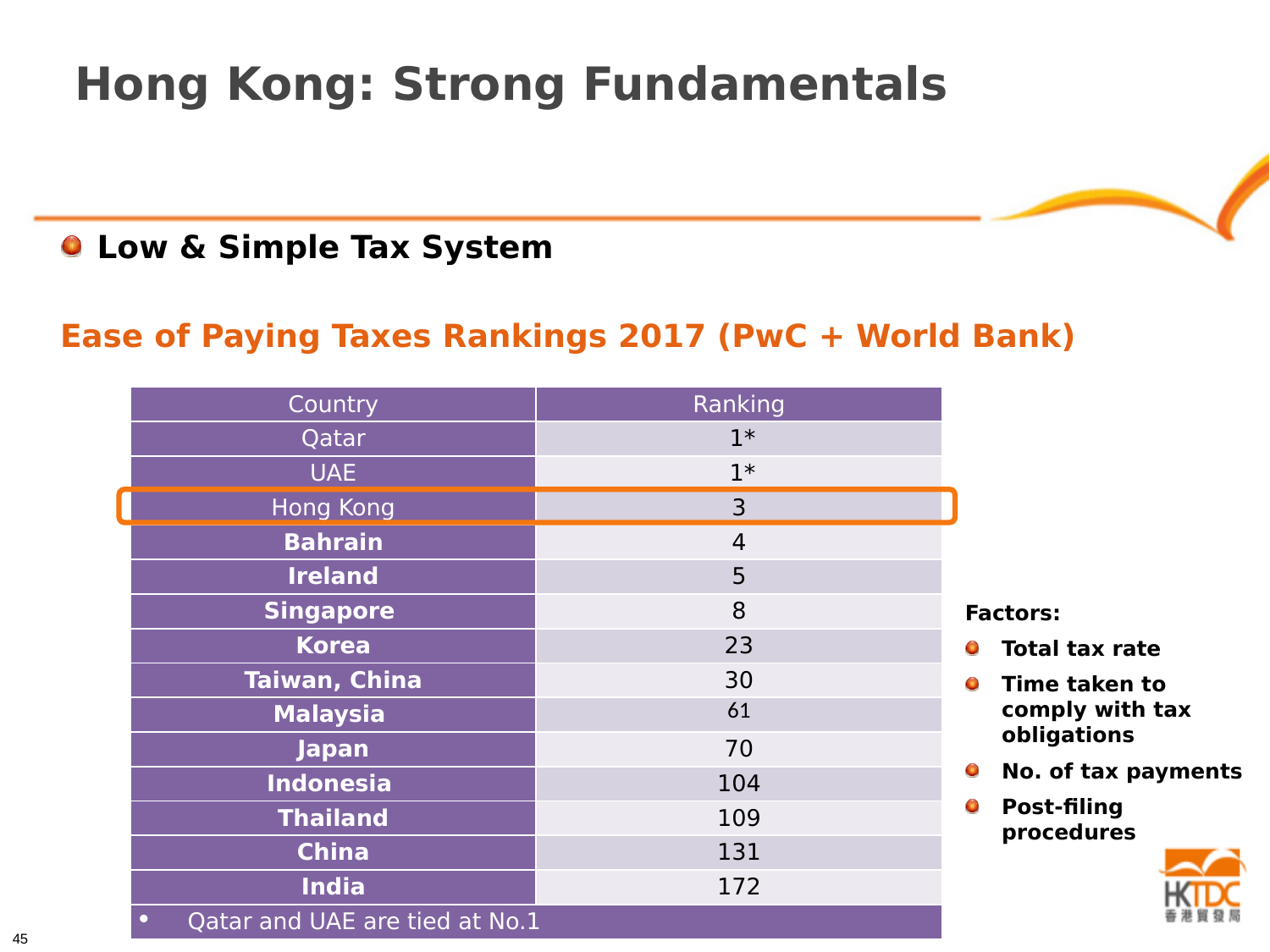

Hong Kong: Strong Fundamentals
Low & Simple Tax System

Ease of Paying Taxes Rankings 2017 (PwC + World Bank)

| Country | Ranking |
| --- | --- |
| Qatar | 1\* |
| UAE | 1\* |
| Hong Kong | 3 |
| Bahrain | 4 |
| Ireland | 5 |
| Singapore | 8 |
| Korea | 23 |
| Taiwan, China | 30 |
| Malaysia | 61 |
| Japan | 70 |
| Indonesia | 104 |
| Thailand | 109 |
| China | 131 |
| India | 172 |
| Qatar and UAE are tied at No.1 |  |

Factors:
Total tax rate
Time taken to comply with tax obligations
No. of tax payments
Post-filing procedures